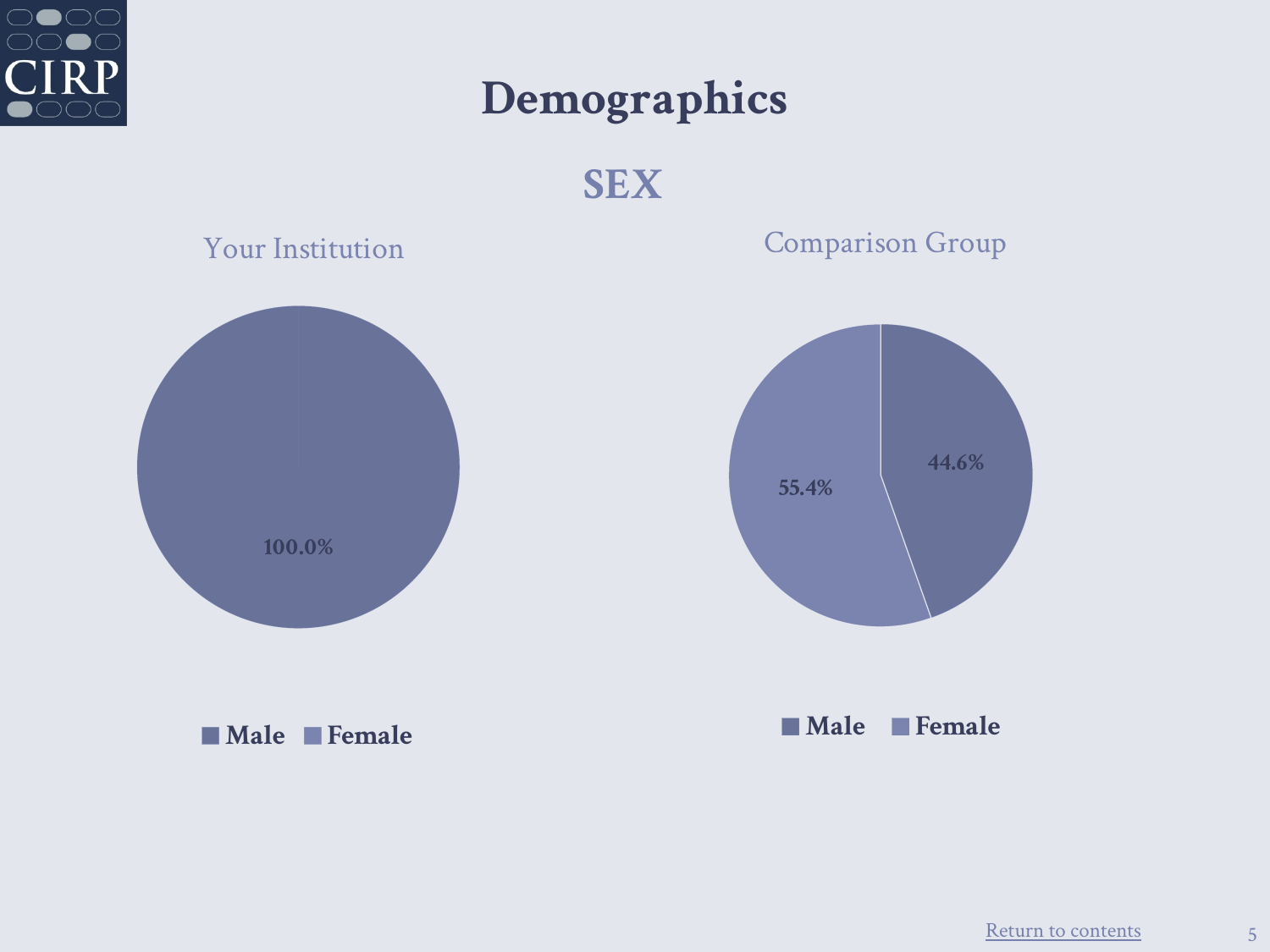

# Demographics
SEX

### Chart

| Category | Institution |
|---|---|
| Male | 1.0 |
| Female | 0.0 |

### Chart

| Category | Comparision Institution |
|---|---|
| Male | 0.446 |
| Female | 0.554 |
5